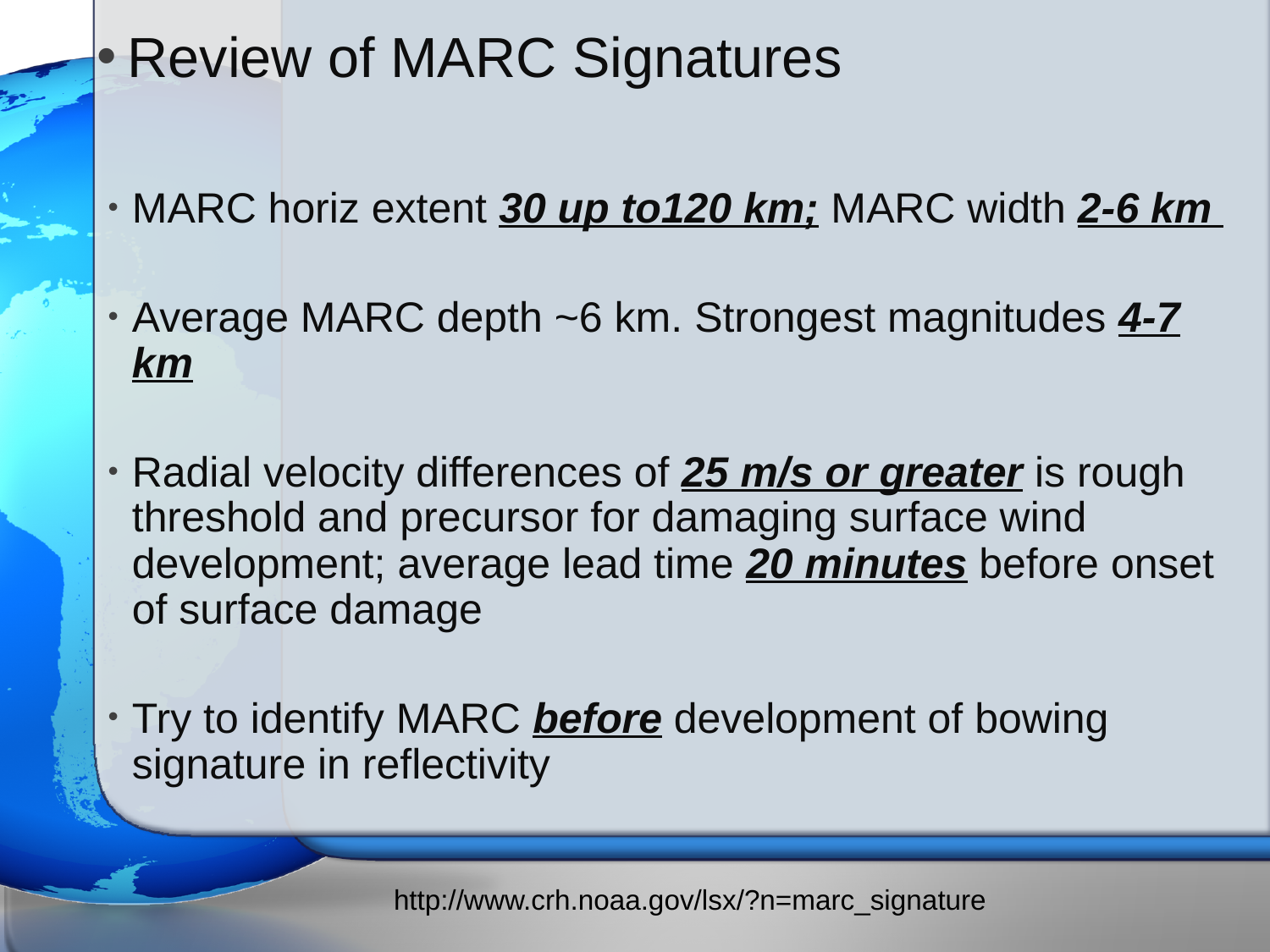

# Review of MARC Signatures
MARC horiz extent 30 up to120 km; MARC width 2-6 km
Average MARC depth ~6 km. Strongest magnitudes 4-7 km
Radial velocity differences of 25 m/s or greater is rough threshold and precursor for damaging surface wind development; average lead time 20 minutes before onset of surface damage
Try to identify MARC before development of bowing signature in reflectivity
http://www.crh.noaa.gov/lsx/?n=marc_signature